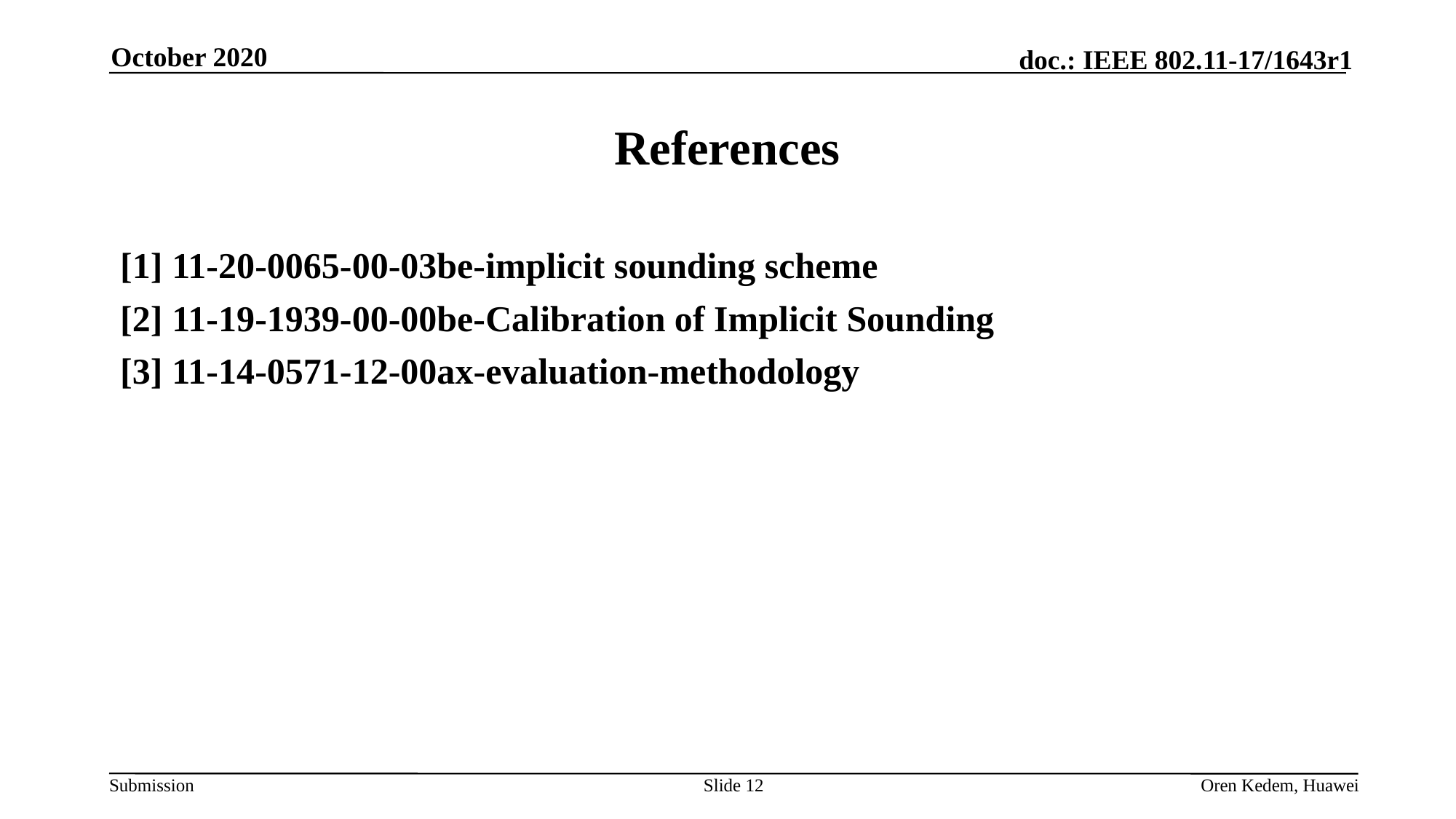

October 2020
# References
[1] 11-20-0065-00-03be-implicit sounding scheme
[2] 11-19-1939-00-00be-Calibration of Implicit Sounding
[3] 11-14-0571-12-00ax-evaluation-methodology
Slide 12
Oren Kedem, Huawei